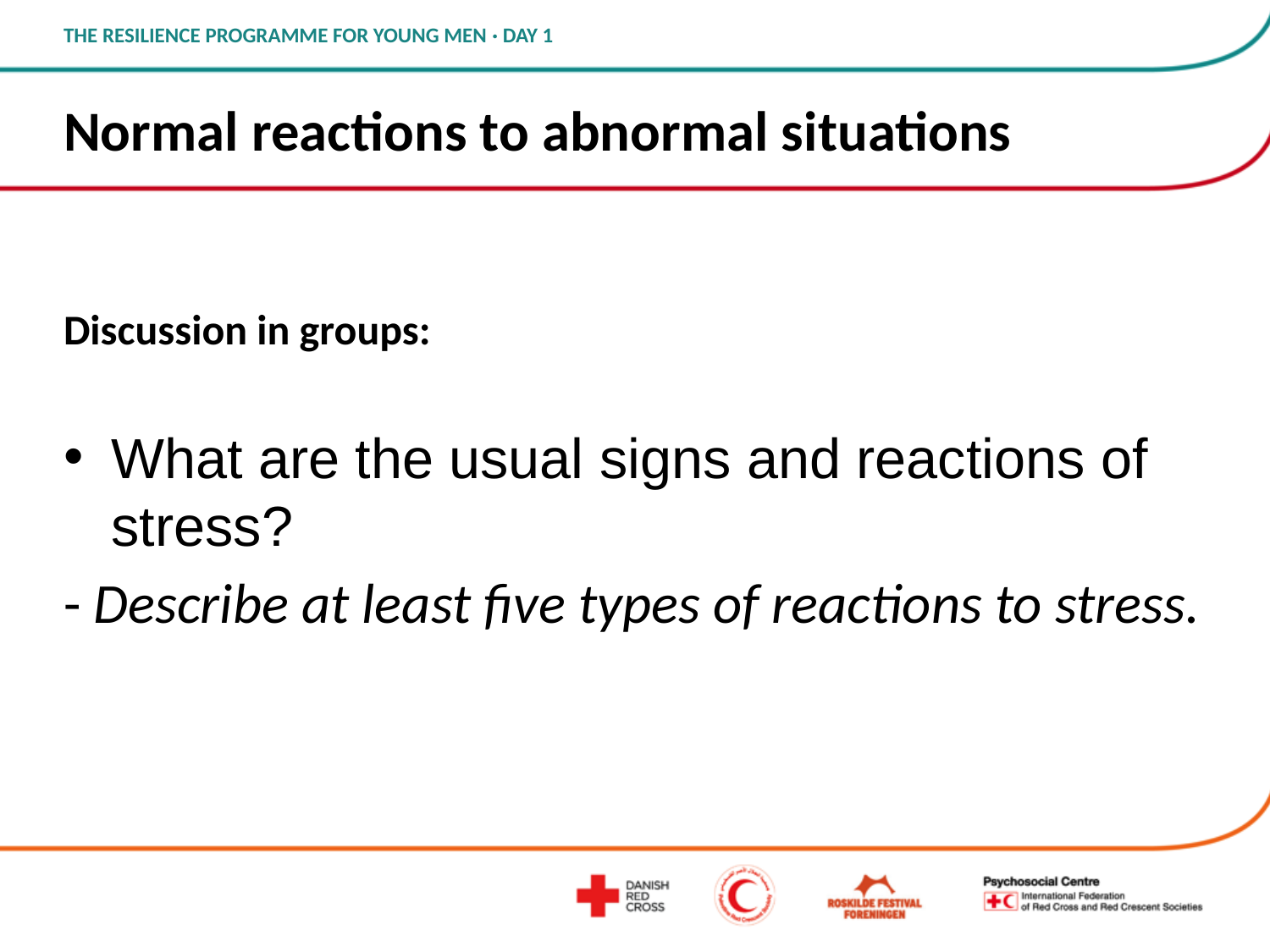

# Normal reactions to abnormal situations

Discussion in groups:

What are the usual signs and reactions of stress?
- Describe at least five types of reactions to stress.